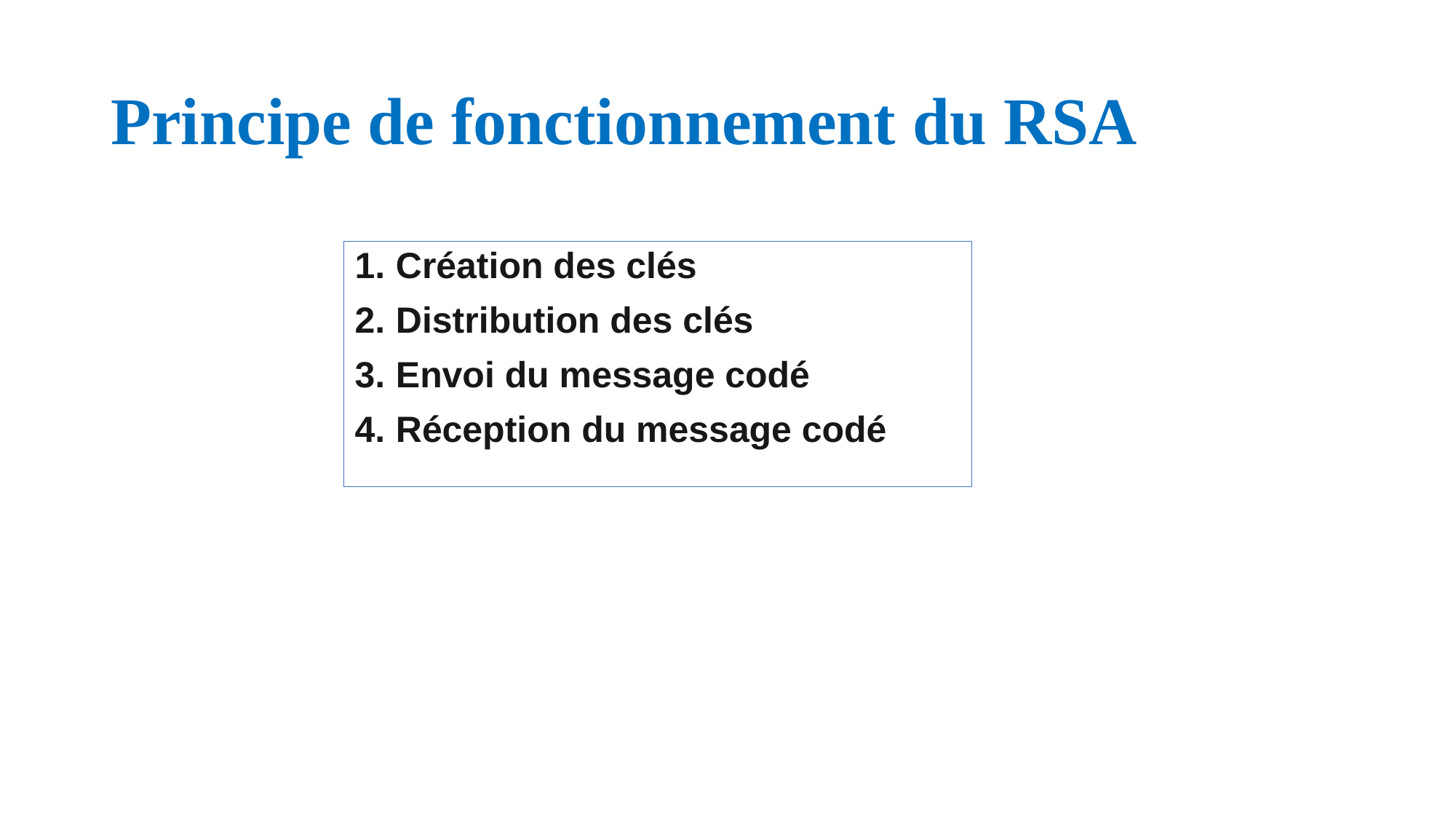

# Principe de fonctionnement du RSA
Création des clés
Distribution des clés
Envoi du message codé
Réception du message codé